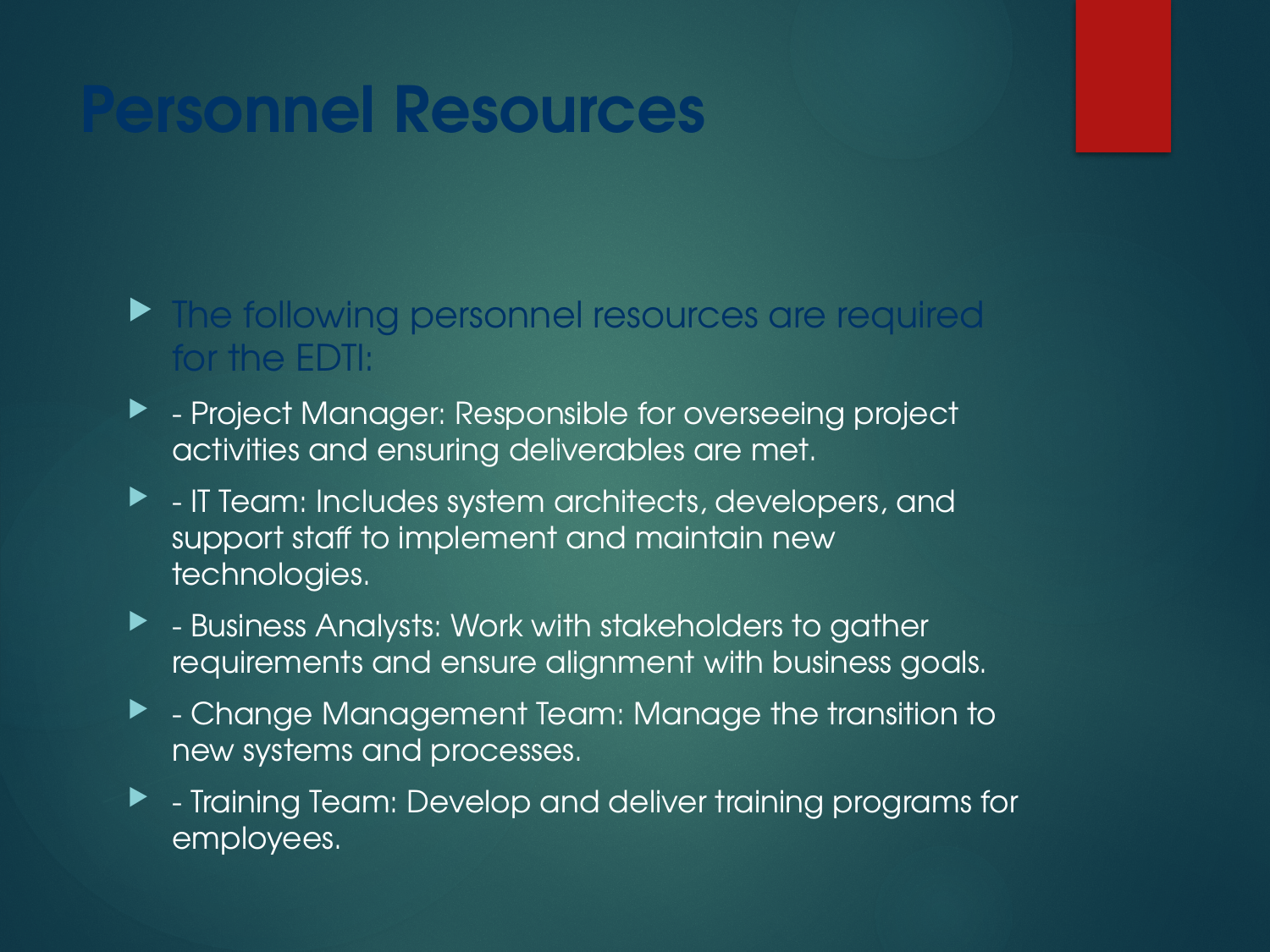

# Personnel Resources
The following personnel resources are required for the EDTI:
- Project Manager: Responsible for overseeing project activities and ensuring deliverables are met.
- IT Team: Includes system architects, developers, and support staff to implement and maintain new technologies.
- Business Analysts: Work with stakeholders to gather requirements and ensure alignment with business goals.
- Change Management Team: Manage the transition to new systems and processes.
- Training Team: Develop and deliver training programs for employees.